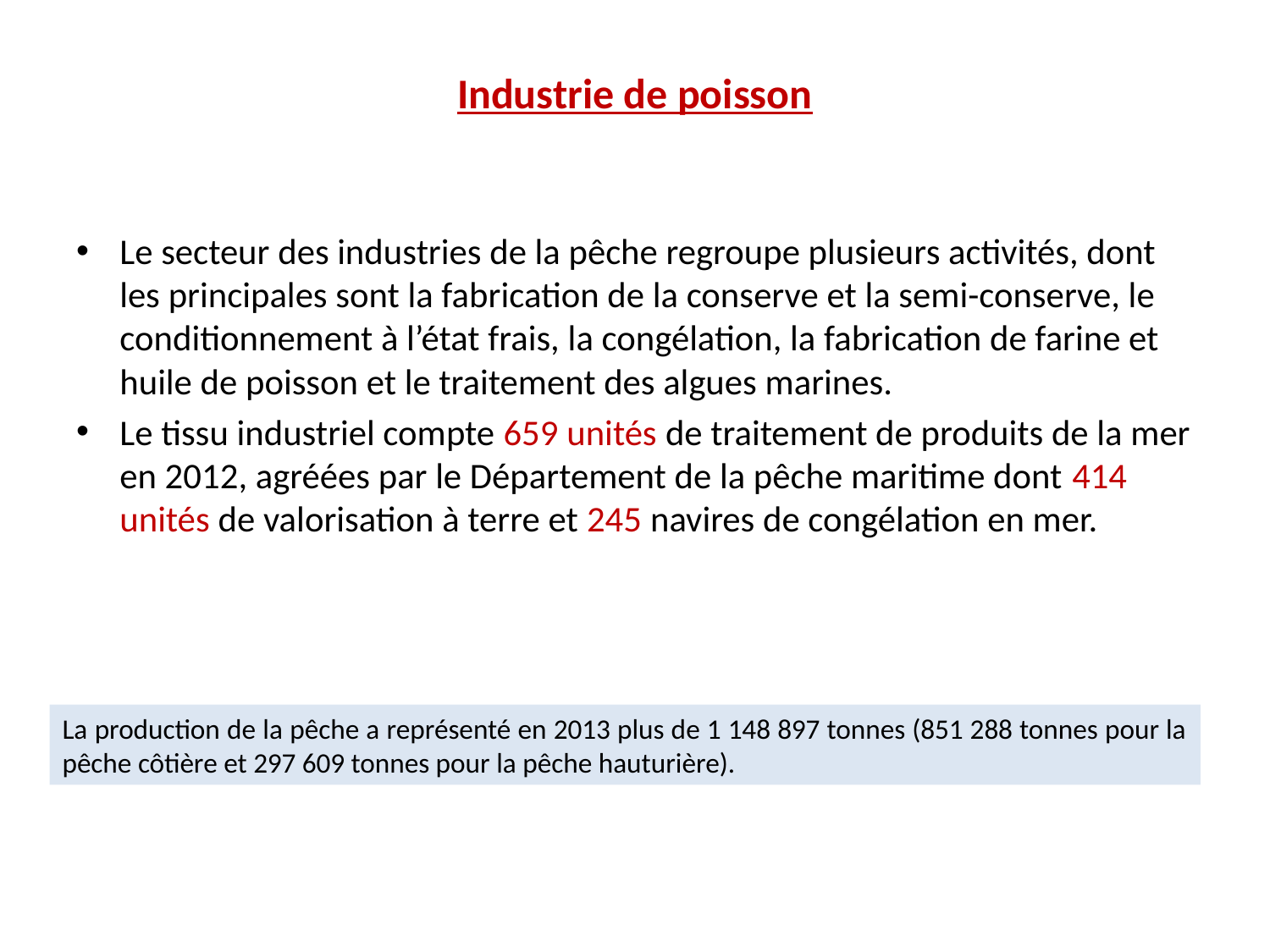

# Industrie de poisson
Le secteur des industries de la pêche regroupe plusieurs activités, dont les principales sont la fabrication de la conserve et la semi-conserve, le conditionnement à l’état frais, la congélation, la fabrication de farine et huile de poisson et le traitement des algues marines.
Le tissu industriel compte 659 unités de traitement de produits de la mer en 2012, agréées par le Département de la pêche maritime dont 414 unités de valorisation à terre et 245 navires de congélation en mer.

La production de la pêche a représenté en 2013 plus de 1 148 897 tonnes (851 288 tonnes pour la pêche côtière et 297 609 tonnes pour la pêche hauturière).